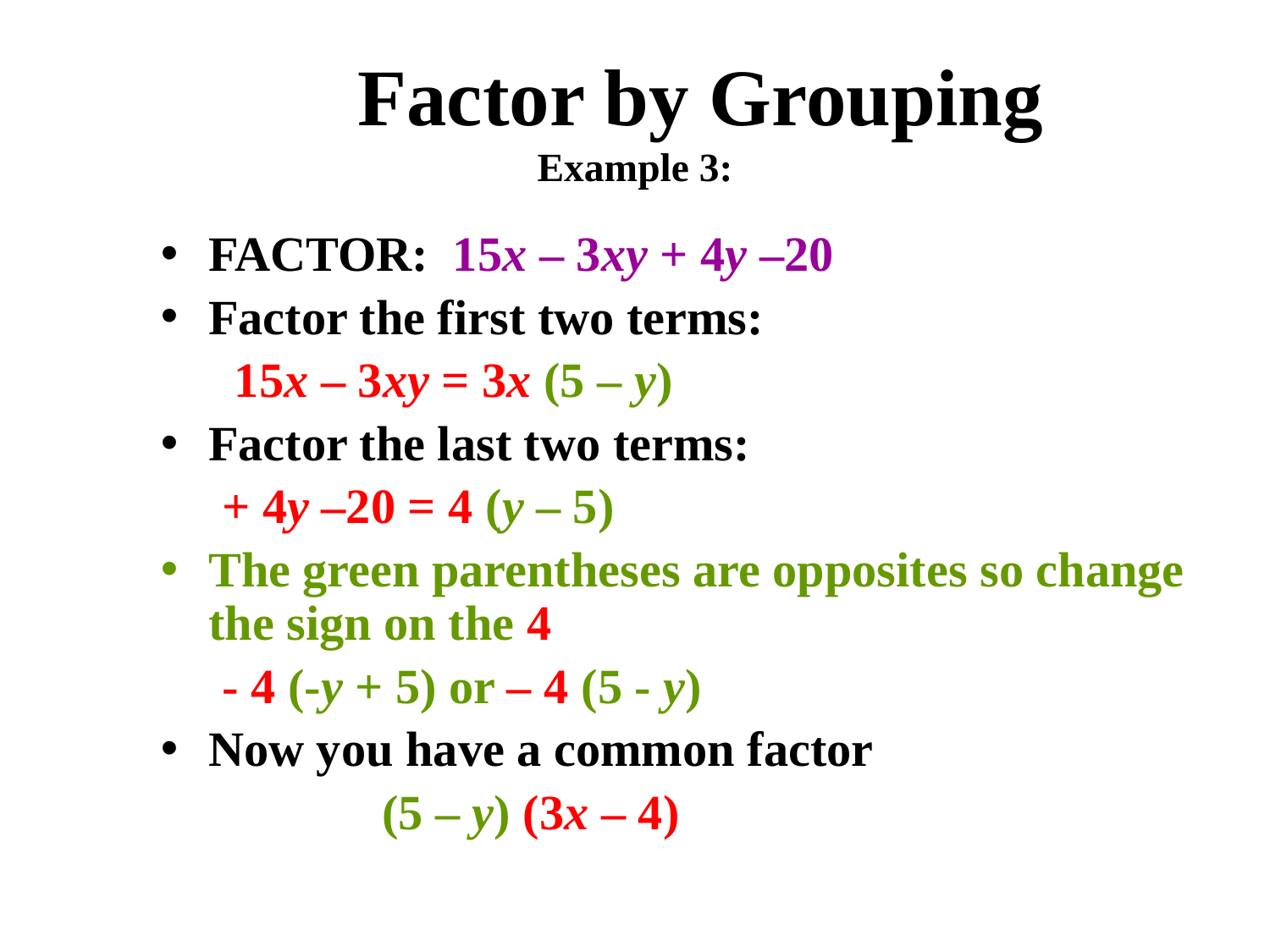

# Factor by Grouping Example 3:
FACTOR:  15x – 3xy + 4y –20
Factor the first two terms:
      15x – 3xy = 3x (5 – y)
Factor the last two terms:
     + 4y –20 = 4 (y – 5)
The green parentheses are opposites so change the sign on the 4
     - 4 (-y + 5) or – 4 (5 - y)
Now you have a common factor
                  (5 – y) (3x – 4)